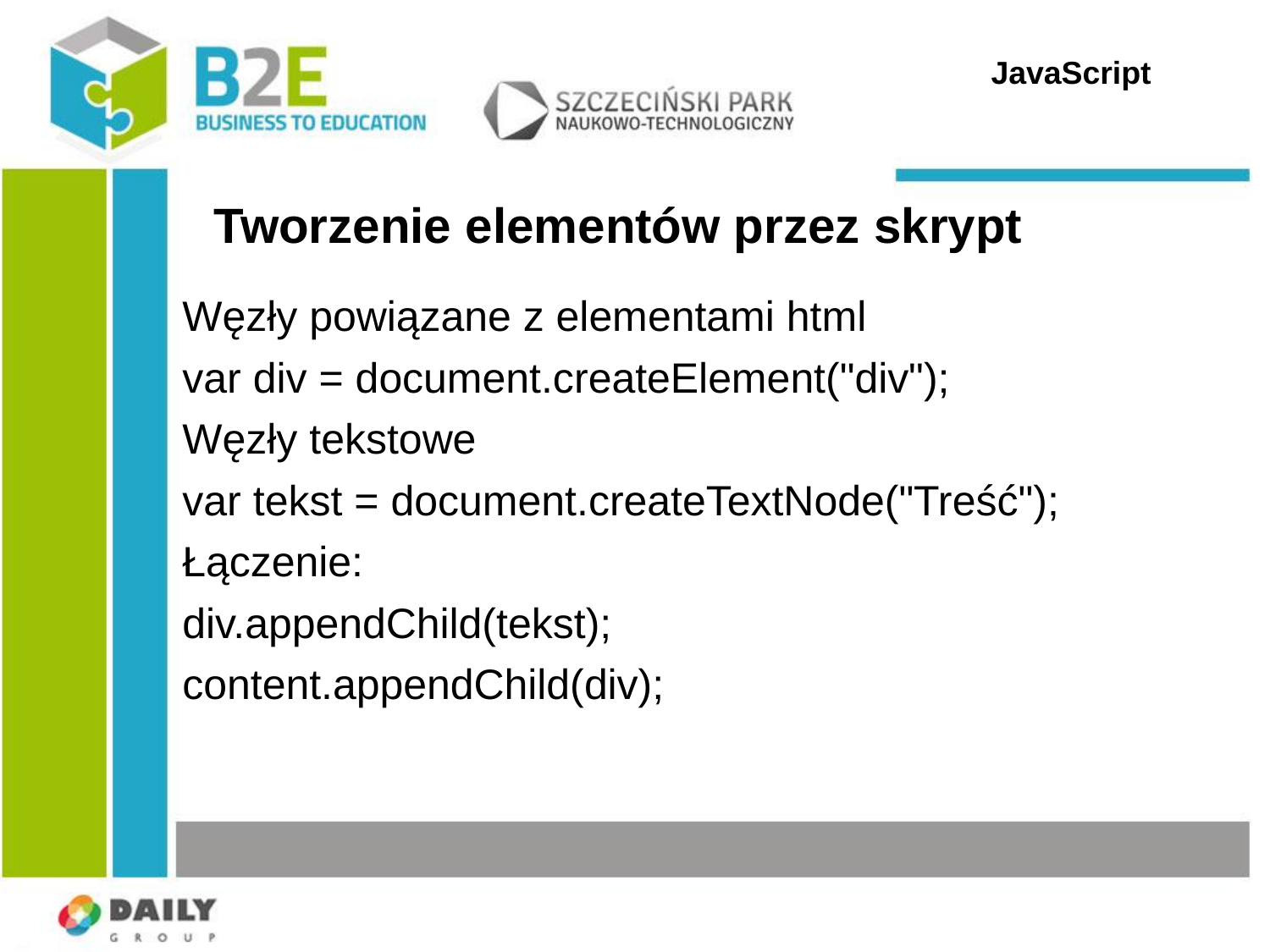

JavaScript
Tworzenie elementów przez skrypt
Węzły powiązane z elementami html
var div = document.createElement("div");
Węzły tekstowe
var tekst = document.createTextNode("Treść");
Łączenie:
div.appendChild(tekst);
content.appendChild(div);